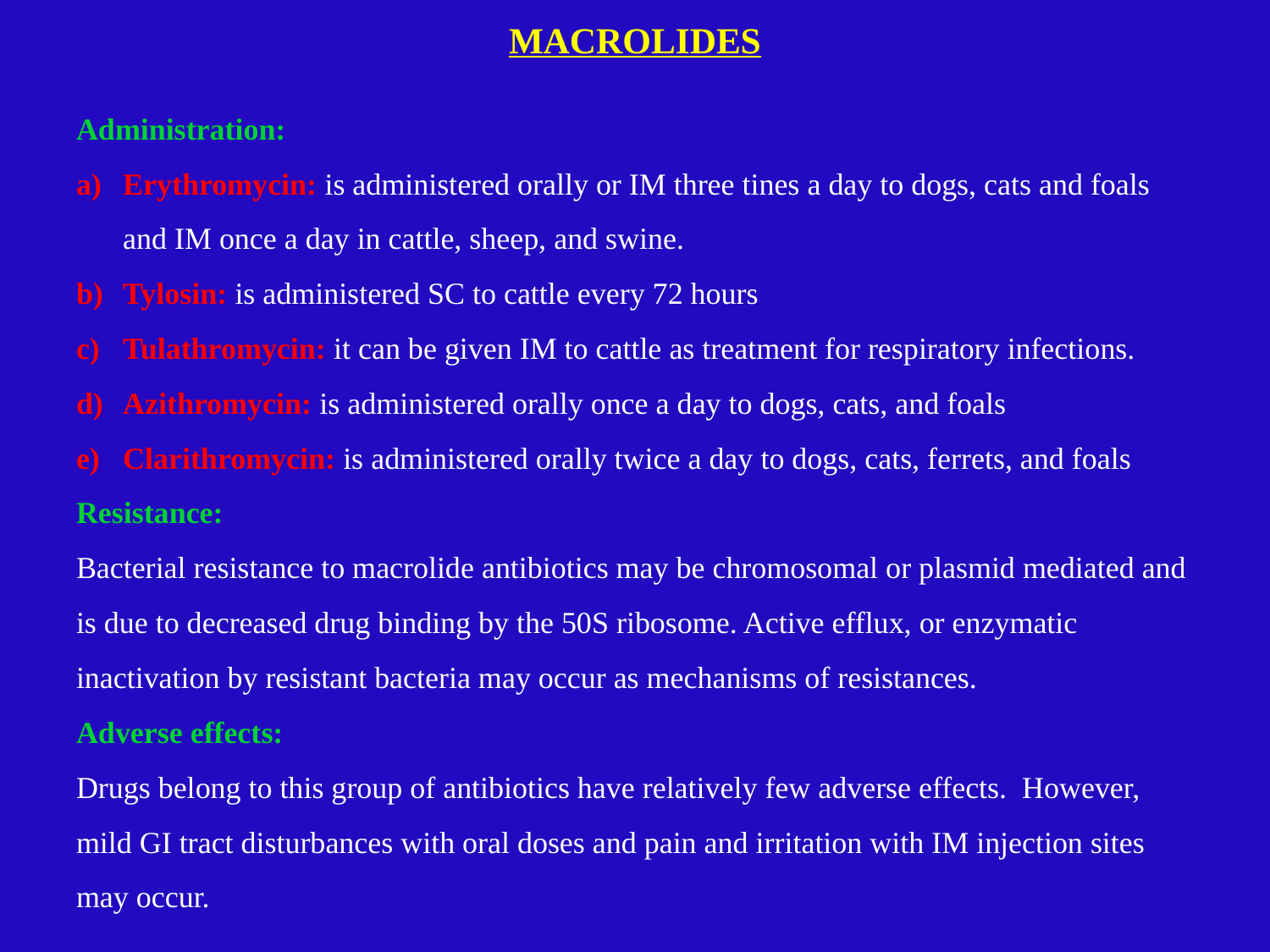

# MACROLIDES
Administration:
Erythromycin: is administered orally or IM three tines a day to dogs, cats and foals and IM once a day in cattle, sheep, and swine.
Tylosin: is administered SC to cattle every 72 hours
Tulathromycin: it can be given IM to cattle as treatment for respiratory infections.
Azithromycin: is administered orally once a day to dogs, cats, and foals
Clarithromycin: is administered orally twice a day to dogs, cats, ferrets, and foals
Resistance:
Bacterial resistance to macrolide antibiotics may be chromosomal or plasmid mediated and is due to decreased drug binding by the 50S ribosome. Active efflux, or enzymatic inactivation by resistant bacteria may occur as mechanisms of resistances.
Adverse effects:
Drugs belong to this group of antibiotics have relatively few adverse effects.  However, mild GI tract disturbances with oral doses and pain and irritation with IM injection sites may occur.